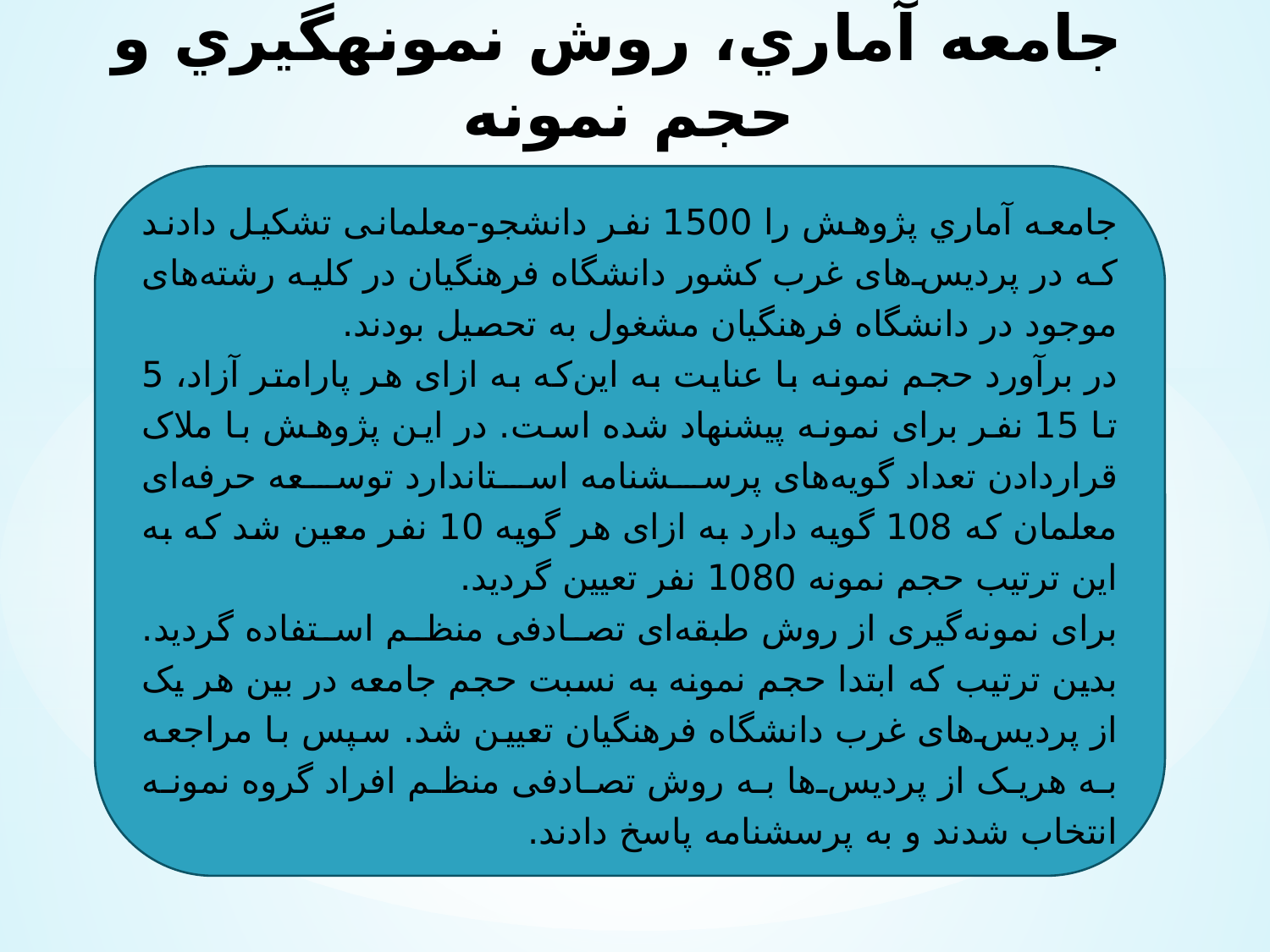

# جامعه آماري، روش نمونه‏گيري و حجم نمونه
جامعه آماري پژوهش را 1500 نفر دانشجو-معلمانی تشکیل دادند که در پردیس‌های غرب کشور دانشگاه فرهنگیان در کلیه رشته‌های موجود در دانشگاه فرهنگیان مشغول به تحصیل بودند.
در برآورد حجم نمونه با عنایت به این‌که به ازای هر پارامتر آزاد، 5 تا 15 نفر برای نمونه پیشنهاد شده است. در این پژوهش با ملاک قراردادن تعداد گویه‌های پرسشنامه استاندارد توسعه حرفه‌ای معلمان که 108 گویه دارد به ازای هر گویه 10 نفر معین شد که به این ترتیب حجم نمونه 1080 نفر تعیین گردید.
برای نمونه‎‌گیری از روش طبقه‌ای تصادفی منظم استفاده گردید. بدین ترتیب که ابتدا حجم نمونه به نسبت حجم جامعه در بین هر یک از پردیس‌های غرب دانشگاه فرهنگیان تعیین شد. سپس با مراجعه به هریک از پردیس‌ها به روش تصادفی منظم افراد گروه نمونه انتخاب شدند و به پرسشنامه پاسخ دادند.